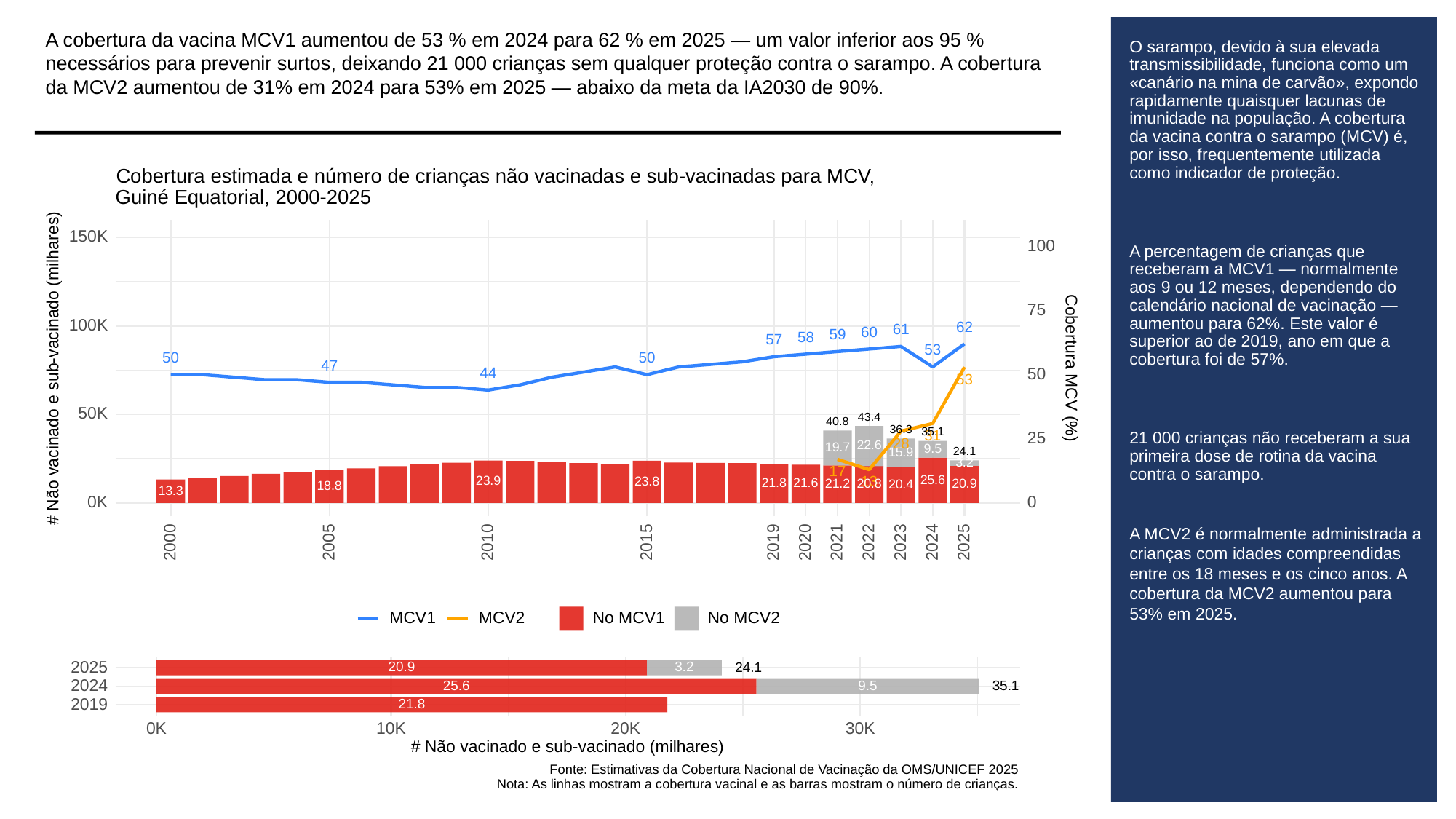

A cobertura da vacina MCV1 aumentou de 53 % em 2024 para 62 % em 2025 — um valor inferior aos 95 % necessários para prevenir surtos, deixando 21 000 crianças sem qualquer proteção contra o sarampo. A cobertura da MCV2 aumentou de 31% em 2024 para 53% em 2025 — abaixo da meta da IA2030 de 90%.
# O sarampo, devido à sua elevada transmissibilidade, funciona como um «canário na mina de carvão», expondo rapidamente quaisquer lacunas de imunidade na população. A cobertura da vacina contra o sarampo (MCV) é, por isso, frequentemente utilizada como indicador de proteção.

A percentagem de crianças que receberam a MCV1 — normalmente aos 9 ou 12 meses, dependendo do calendário nacional de vacinação — aumentou para 62%. Este valor é superior ao de 2019, ano em que a cobertura foi de 57%.

21 000 crianças não receberam a sua primeira dose de rotina da vacina contra o sarampo.

A MCV2 é normalmente administrada a crianças com idades compreendidas entre os 18 meses e os cinco anos. A cobertura da MCV2 aumentou para 53% em 2025.

Cobertura estimada e número de crianças não vacinadas e sub-vacinadas para MCV,
Guiné Equatorial, 2000-2025

150K

100

75
100K
62
61

60
59
58
57

53
50
50
# Não vacinado e sub-vacinado (milhares)
Cobertura MCV (%)
47

44
50

53
50K
43.4

40.8
36.3

35.1

31
25
28

22.6
19.7
9.5
24.1
15.9

3.2

17

25.6

23.9
13
23.8

21.8
21.6

21.2
20.9
20.8
20.4
18.8
13.3
0K
0

2023
2000
2005
2010
2015
2019
2020
2021
2022
2024
2025

MCV1
MCV2
No MCV1
No MCV2

2025
3.2
20.9
24.1

2024
35.1
25.6
9.5

2019
21.8

30K
0K
10K
20K
# Não vacinado e sub-vacinado (milhares)
Fonte: Estimativas da Cobertura Nacional de Vacinação da OMS/UNICEF 2025
Nota: As linhas mostram a cobertura vacinal e as barras mostram o número de crianças.